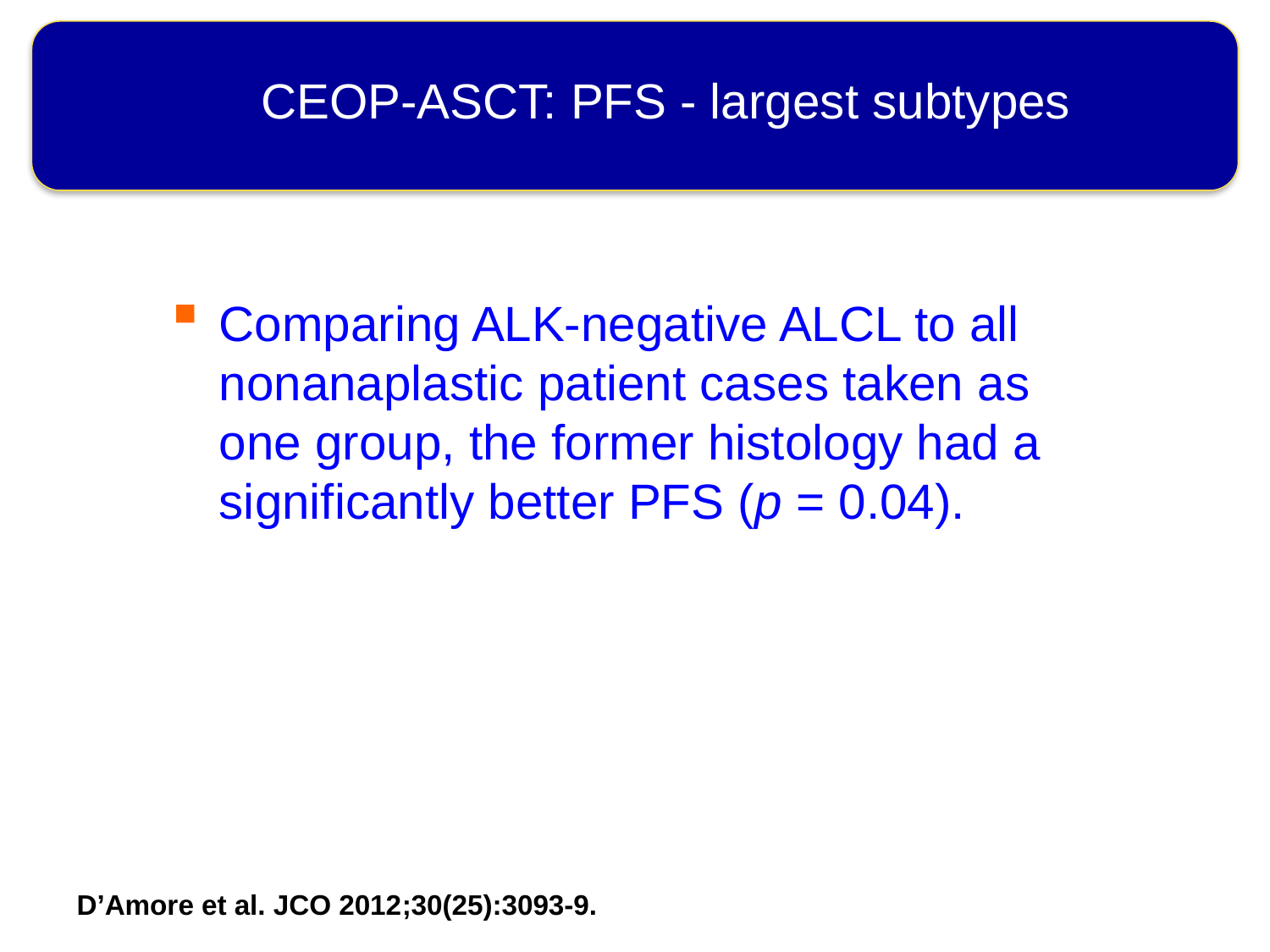

CEOP-ASCT: PFS - largest subtypes
Comparing ALK-negative ALCL to all nonanaplastic patient cases taken as one group, the former histology had a significantly better PFS (p = 0.04).

D’Amore et al. JCO 2012;30(25):3093-9.